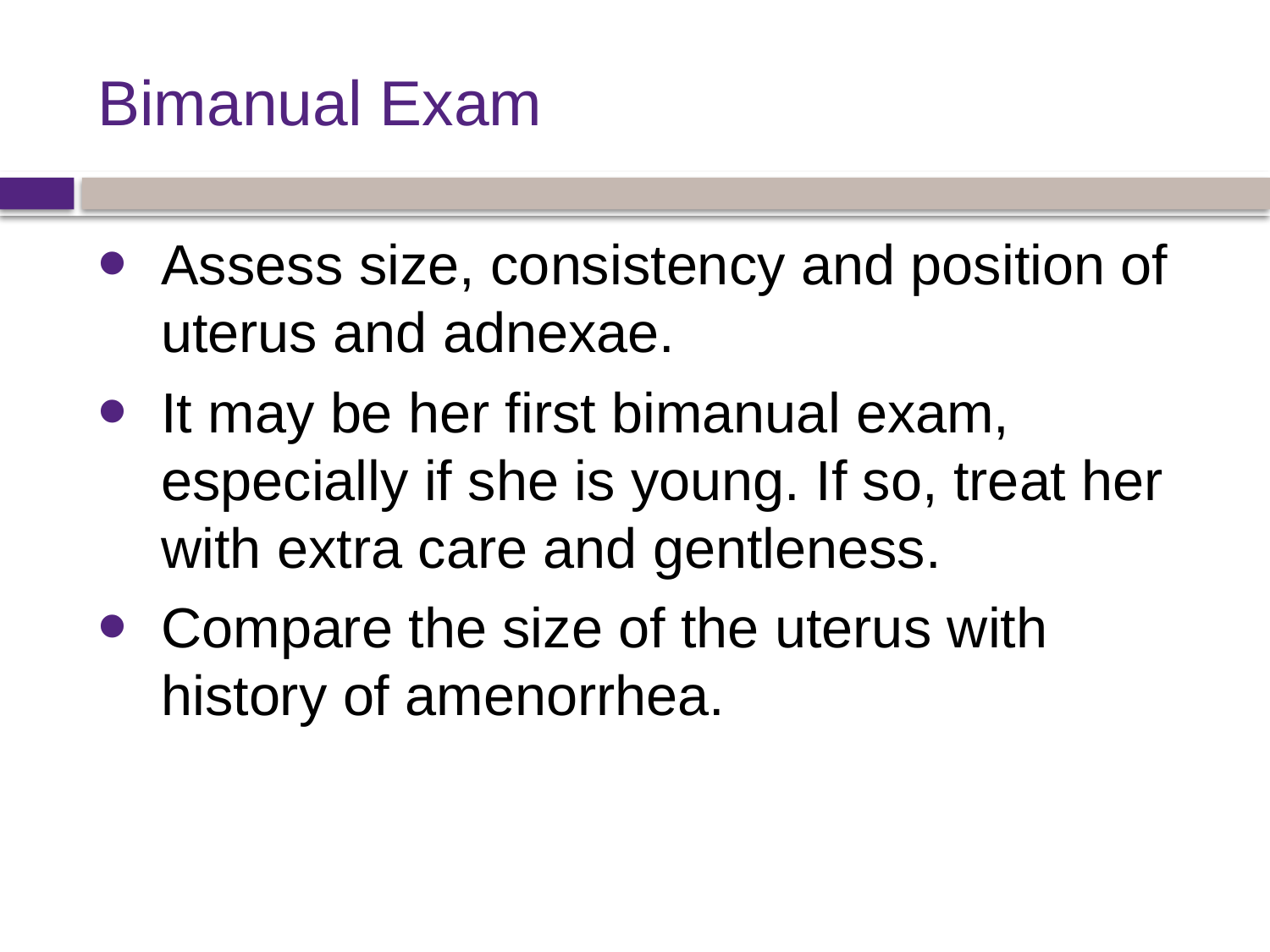

# Bimanual Exam
Assess size, consistency and position of uterus and adnexae.
It may be her first bimanual exam, especially if she is young. If so, treat her with extra care and gentleness.
Compare the size of the uterus with history of amenorrhea.